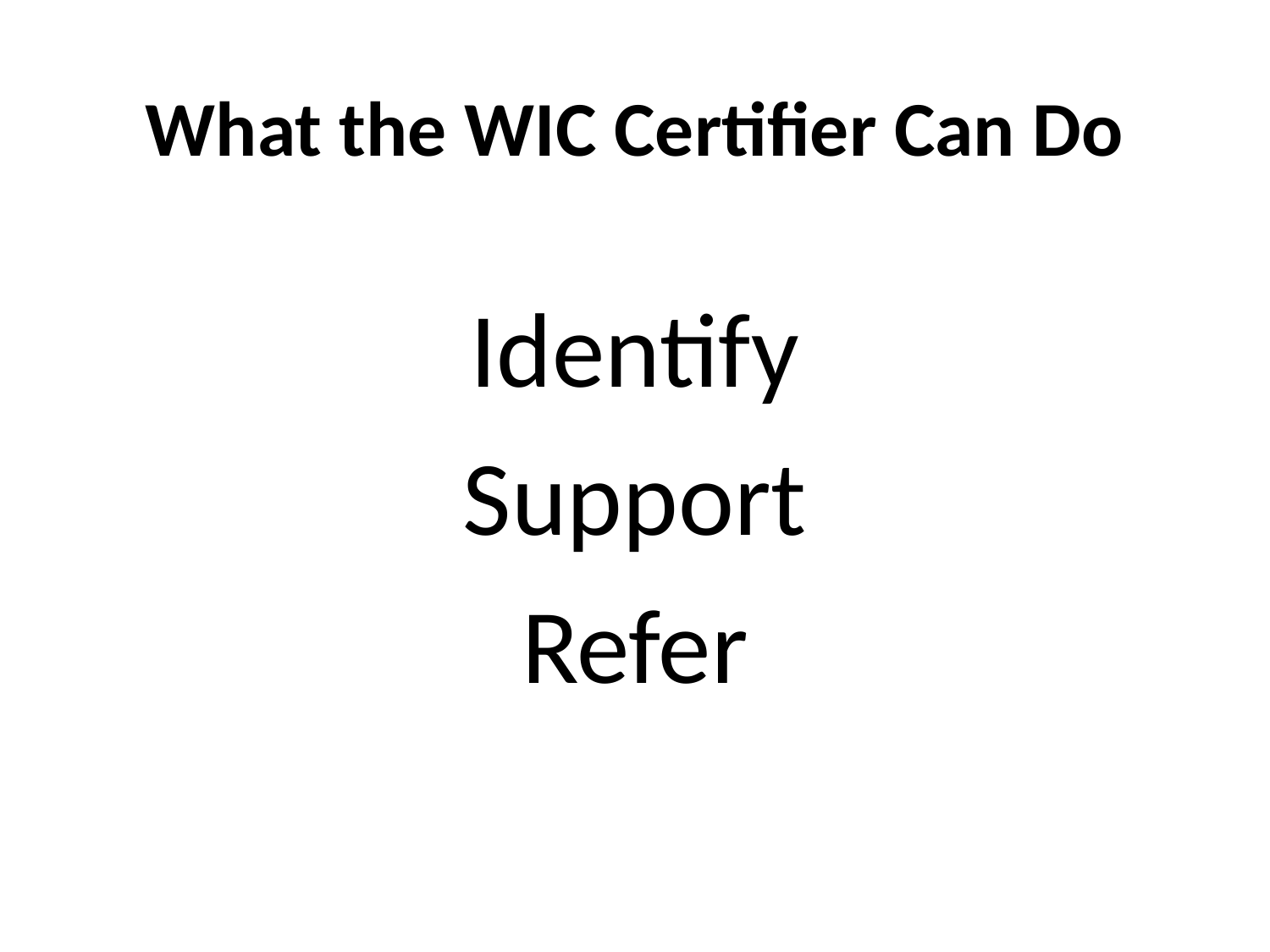

# What the WIC Certifier Can Do
Identify
Support
Refer